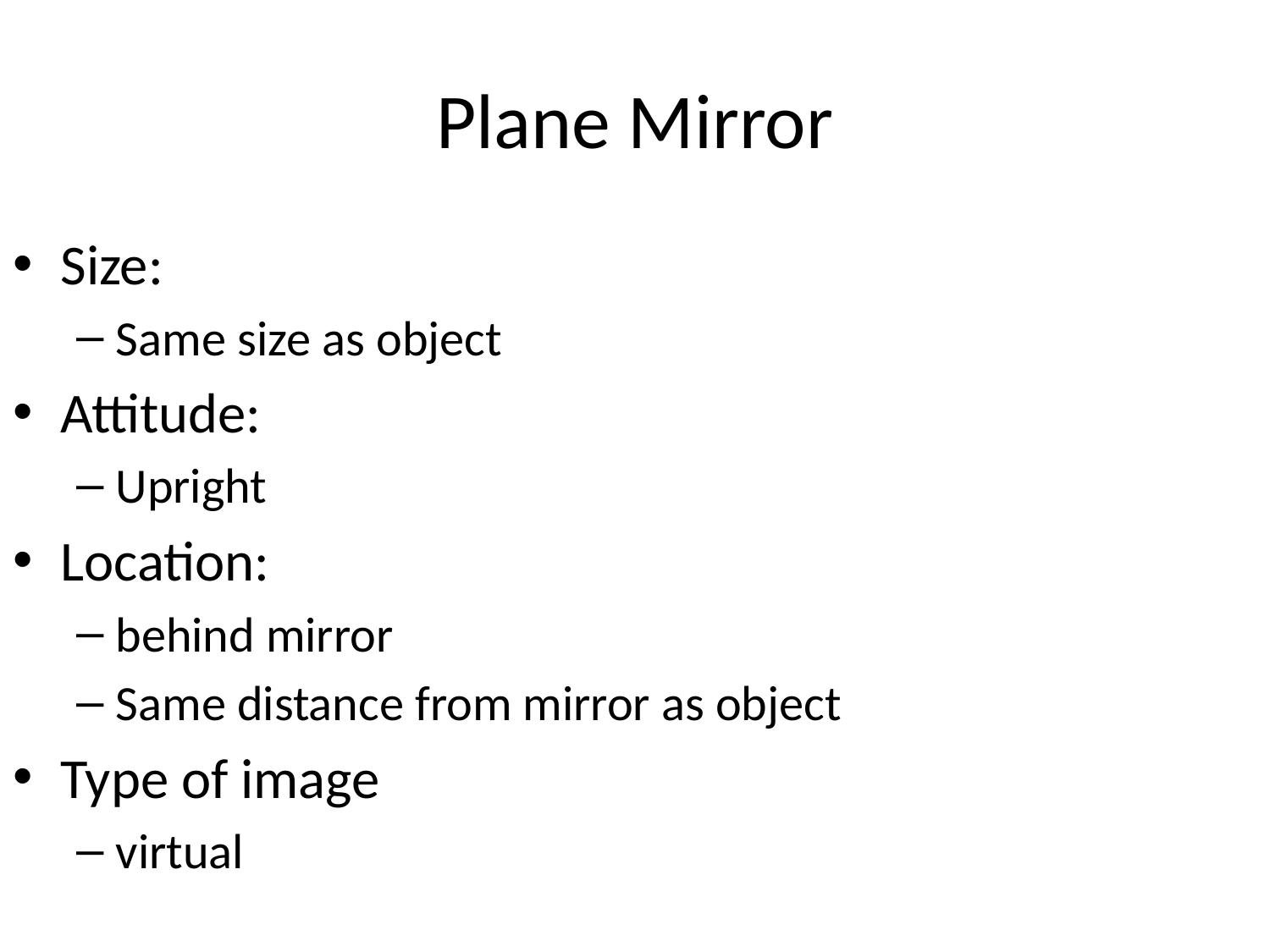

# Plane Mirror
Size:
Same size as object
Attitude:
Upright
Location:
behind mirror
Same distance from mirror as object
Type of image
virtual